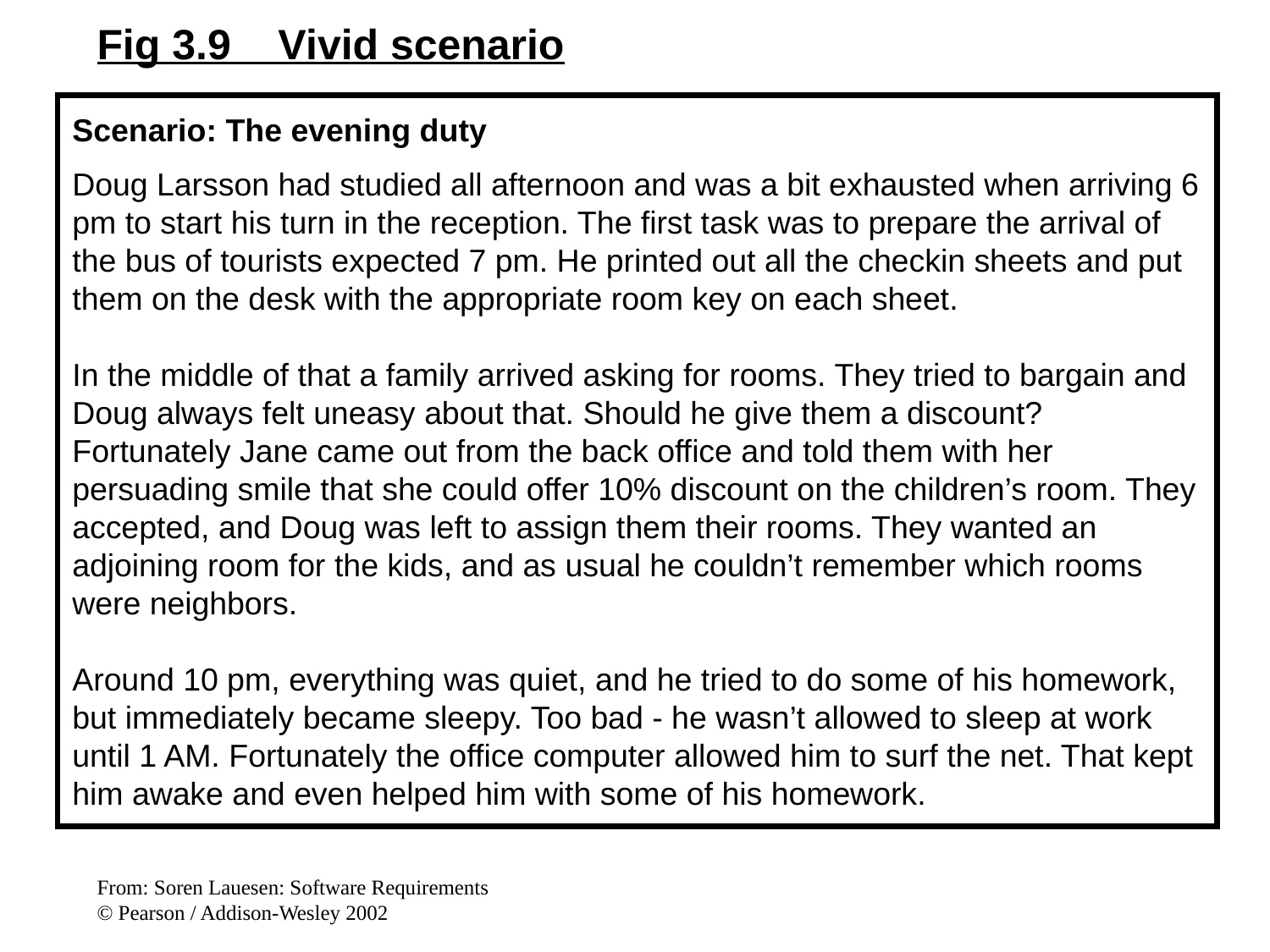

Fig 3.9    Vivid scenario
Scenario: The evening duty
Doug Larsson had studied all afternoon and was a bit exhausted when arriving 6 pm to start his turn in the reception. The first task was to prepare the arrival of the bus of tourists expected 7 pm. He printed out all the checkin sheets and put them on the desk with the appropriate room key on each sheet.

In the middle of that a family arrived asking for rooms. They tried to bargain and Doug always felt uneasy about that. Should he give them a discount? Fortunately Jane came out from the back office and told them with her persuading smile that she could offer 10% discount on the children’s room. They accepted, and Doug was left to assign them their rooms. They wanted an adjoining room for the kids, and as usual he couldn’t remember which rooms were neighbors.

Around 10 pm, everything was quiet, and he tried to do some of his homework, but immediately became sleepy. Too bad - he wasn’t allowed to sleep at work until 1 AM. Fortunately the office computer allowed him to surf the net. That kept him awake and even helped him with some of his homework.
From: Soren Lauesen: Software Requirements
© Pearson / Addison-Wesley 2002